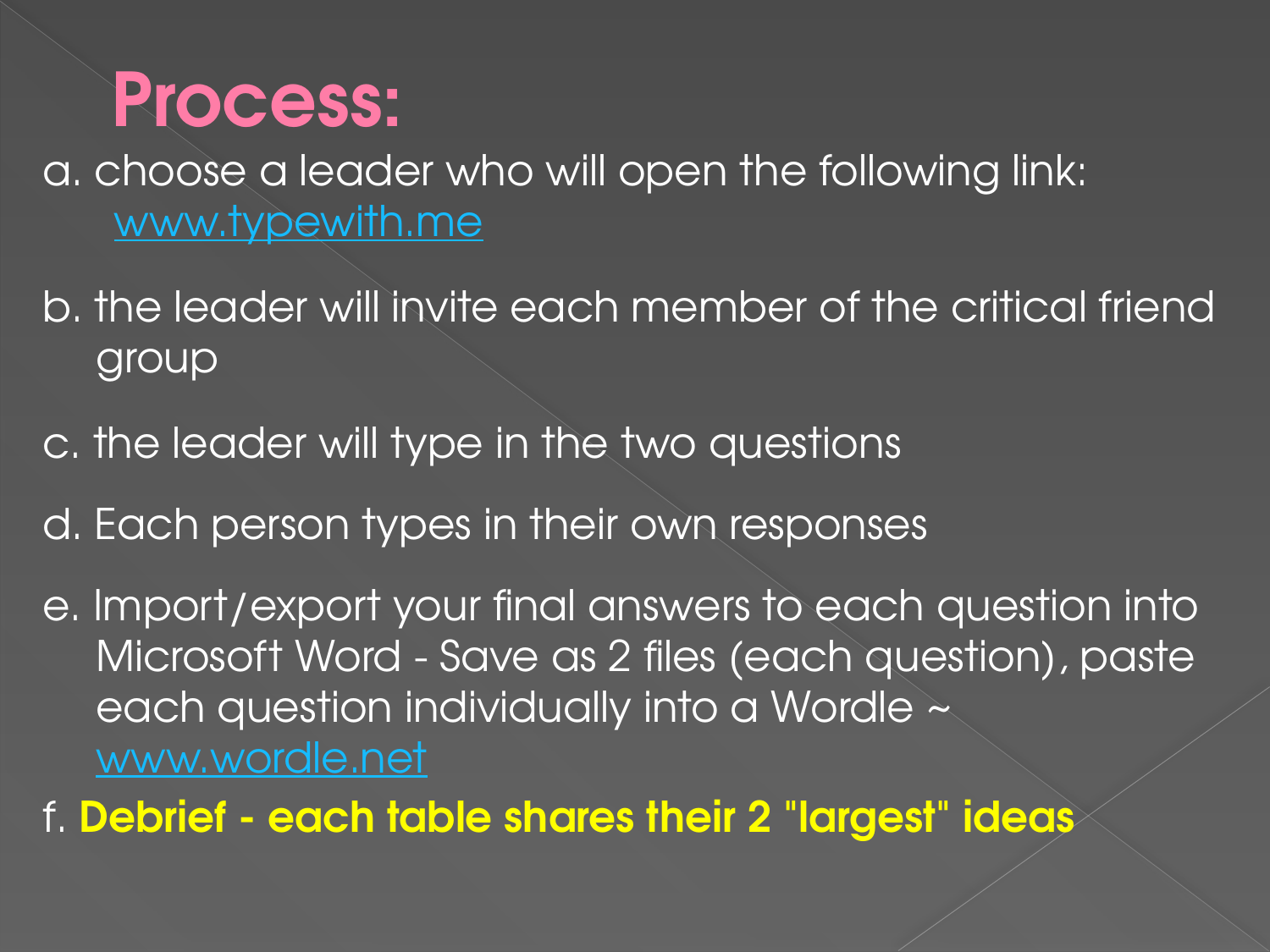

# Process:
a. choose a leader who will open the following link: www.typewith.me

b. the leader will invite each member of the critical friend group

c. the leader will type in the two questions
d. Each person types in their own responses
e. Import/export your final answers to each question into Microsoft Word - Save as 2 files (each question), paste each question individually into a Wordle ~ www.wordle.net
f. Debrief - each table shares their 2 "largest" ideas